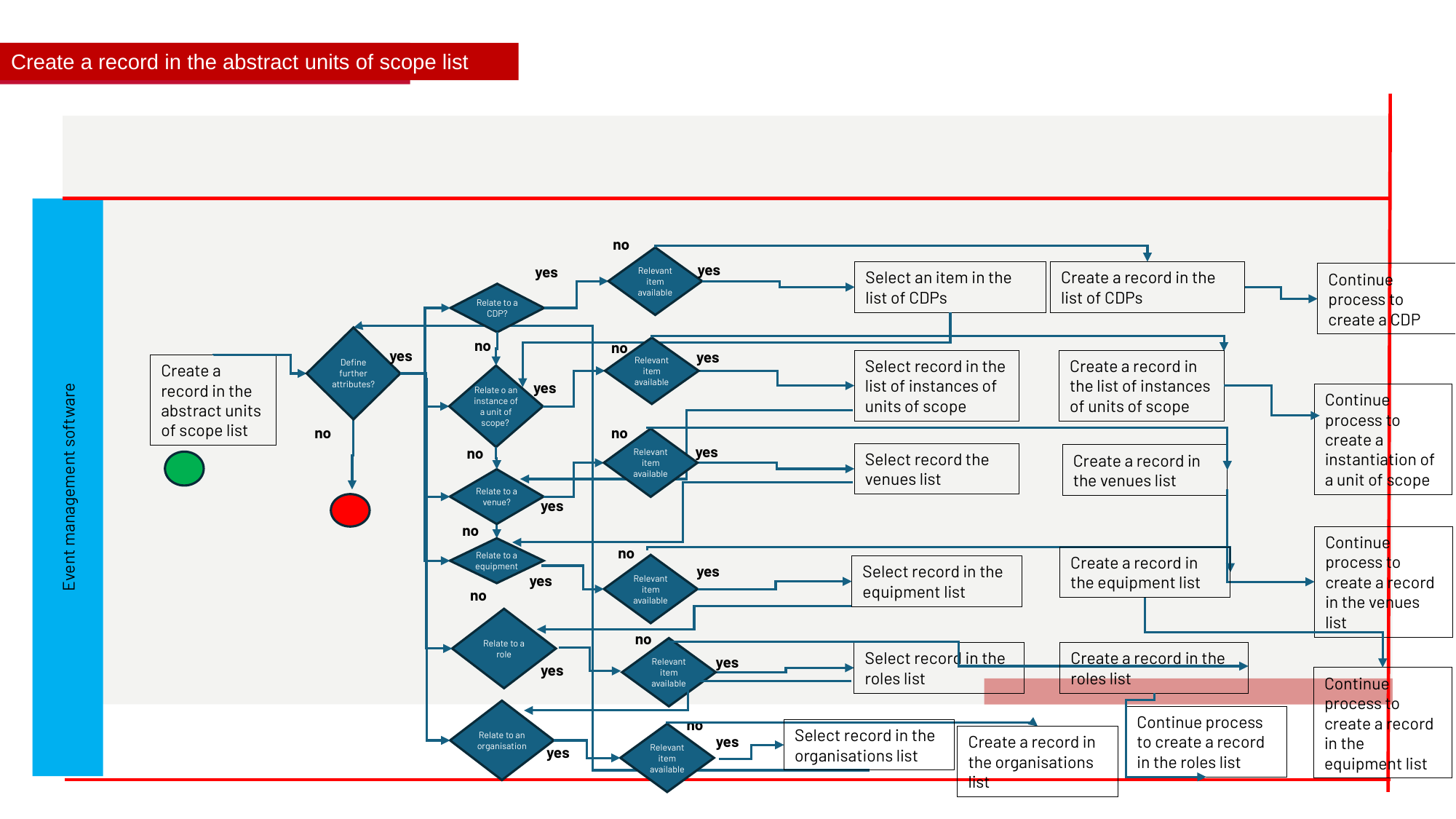

Create a record in the abstract units of scope list
no
Relevant item available
yes
yes
Select an item in the list of CDPs
Create a record in the list of CDPs
Continue process to create a CDP
Relate to a CDP?
Define further attributes?
no
no
Relevant item available
yes
yes
Select record in the list of instances of units of scope
Create a record in the list of instances of units of scope
Create a record in the  abstract units of scope list
Relate o an instance of a unit of scope?
yes
Continue process to create a instantiation of a unit of scope
no
no
Relevant item available
yes
no

Event management software

Select record the venues list
Create a record in the venues list

Relate to a venue?
yes

no
Continue process to create a record in the venues list
Relate to a equipment
no
Create a record in the equipment list
Relevant item available
Select record in the equipment list
yes
yes
no
Relate to a role
no
Relevant item available
Select record in the roles list
Create a record in the roles list
yes
yes
Continue process to create a record in the equipment list
Relate to an organisation
Continue process to create a record in the roles list
no
Select record in the organisations list
Relevant item available
Create a record in the organisations list
yes
yes